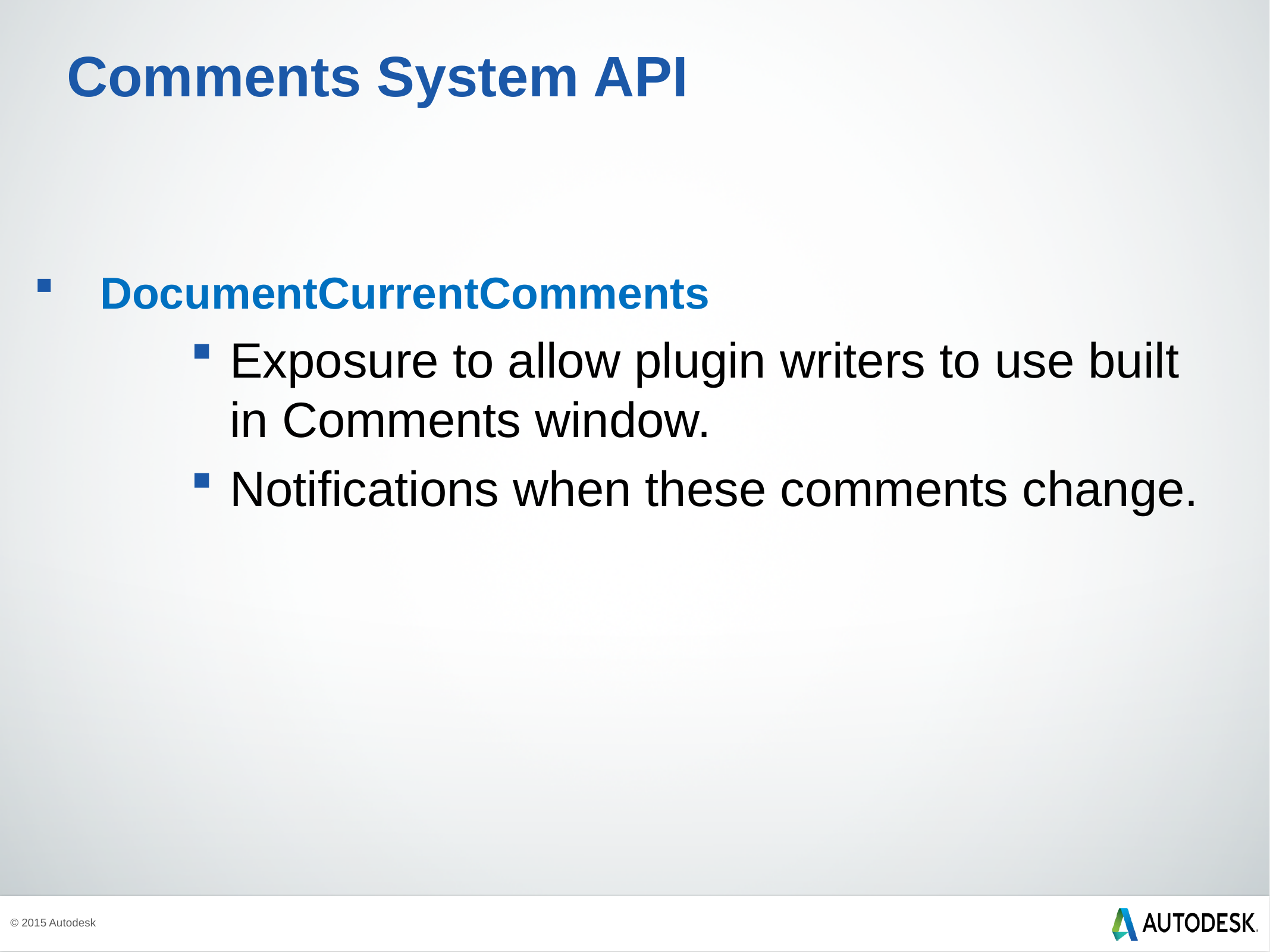

# Comments System API

DocumentCurrentComments
Exposure to allow plugin writers to use built in Comments window.
Notifications when these comments change.